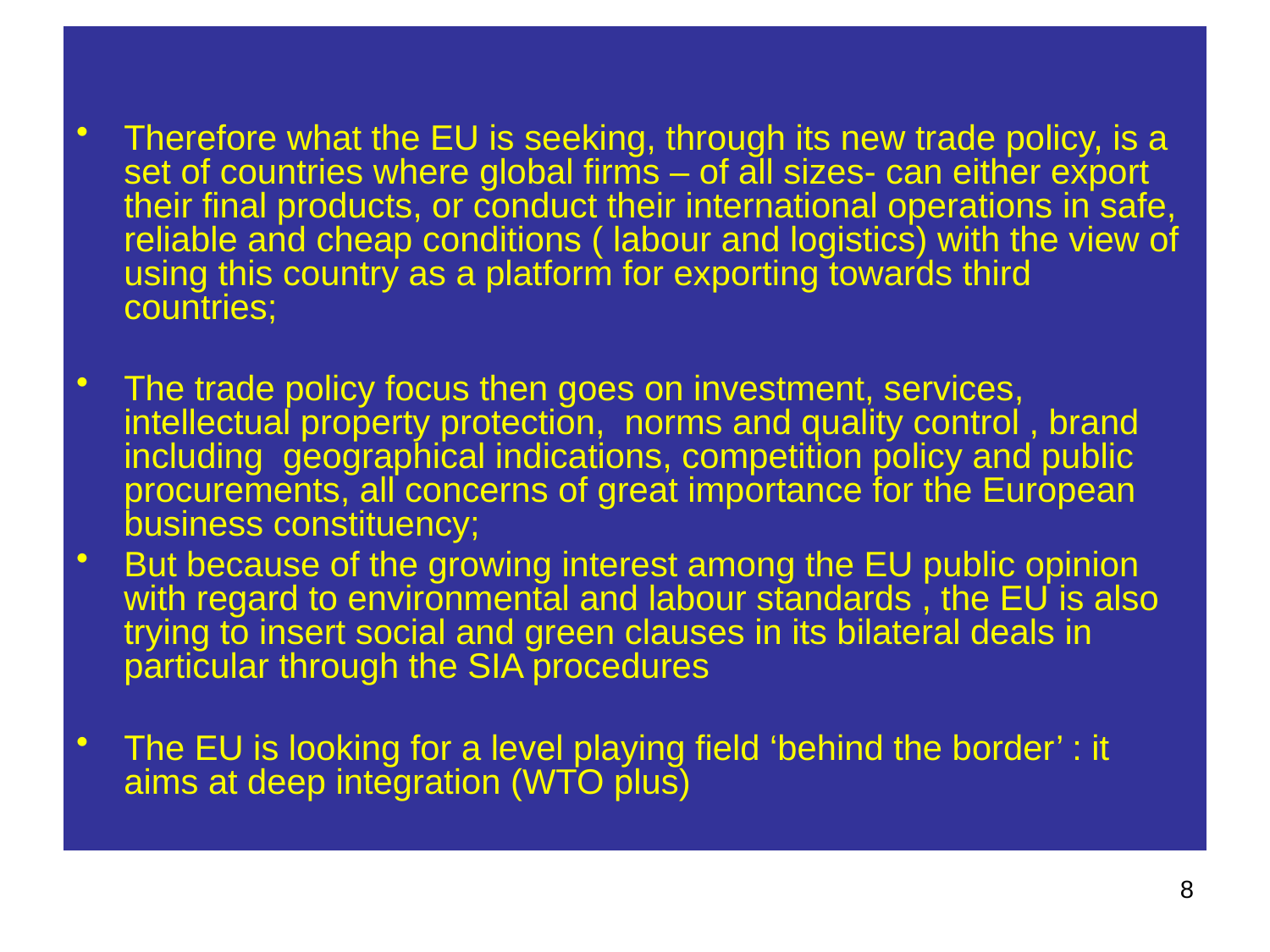

#

Therefore what the EU is seeking, through its new trade policy, is a set of countries where global firms – of all sizes- can either export their final products, or conduct their international operations in safe, reliable and cheap conditions ( labour and logistics) with the view of using this country as a platform for exporting towards third countries;

The trade policy focus then goes on investment, services, intellectual property protection,  norms and quality control , brand including  geographical indications, competition policy and public procurements, all concerns of great importance for the European business constituency;
But because of the growing interest among the EU public opinion with regard to environmental and labour standards , the EU is also trying to insert social and green clauses in its bilateral deals in particular through the SIA procedures

The EU is looking for a level playing field ‘behind the border’ : it aims at deep integration (WTO plus)

8